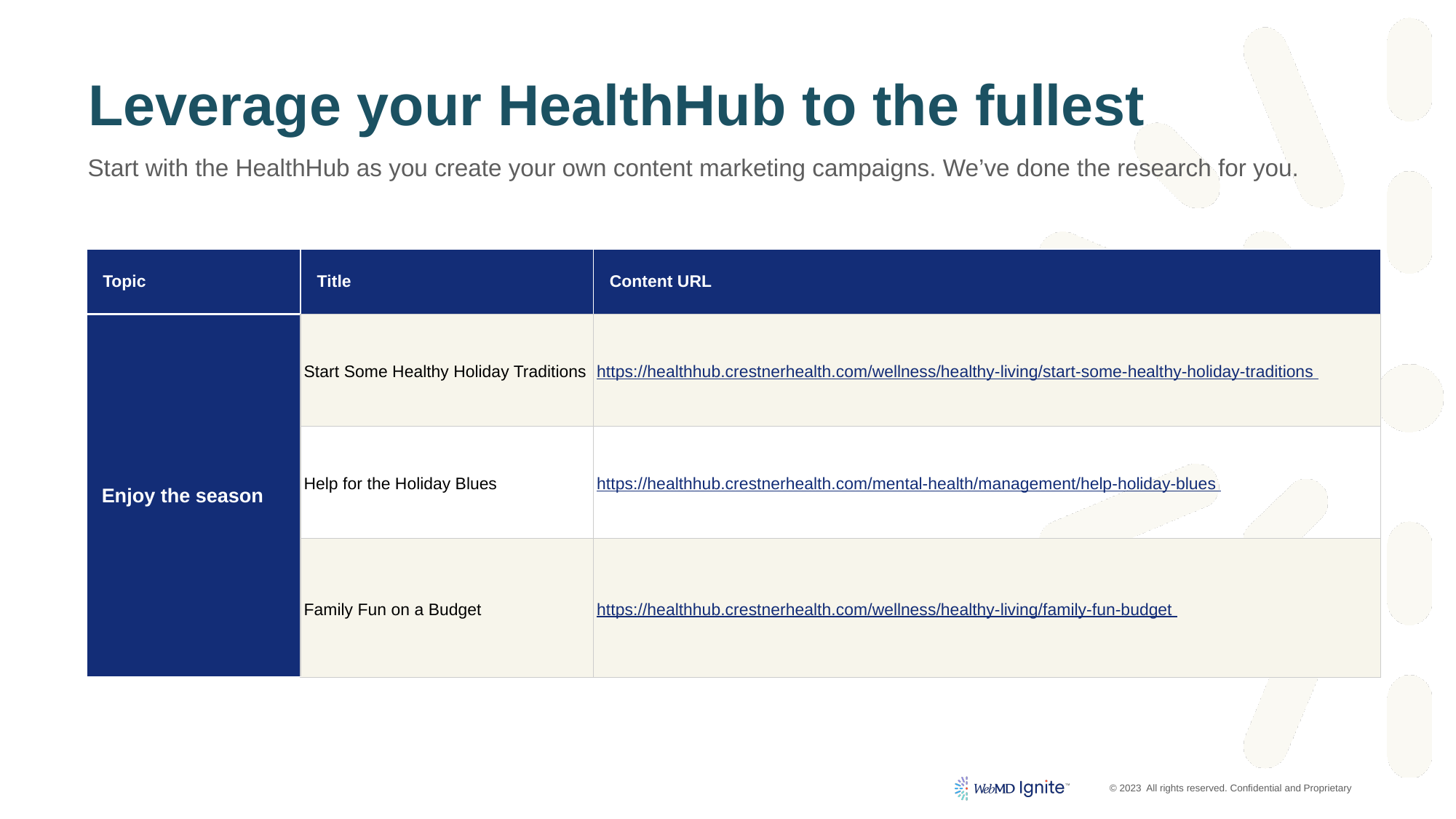

# Leverage your HealthHub to the fullest
Start with the HealthHub as you create your own content marketing campaigns. We’ve done the research for you.
| Topic | Title | Content URL |
| --- | --- | --- |
| Enjoy the season | Start Some Healthy Holiday Traditions | https://healthhub.crestnerhealth.com/wellness/healthy-living/start-some-healthy-holiday-traditions |
|  | Help for the Holiday Blues | https://healthhub.crestnerhealth.com/mental-health/management/help-holiday-blues |
|  | Family Fun on a Budget | https://healthhub.crestnerhealth.com/wellness/healthy-living/family-fun-budget |